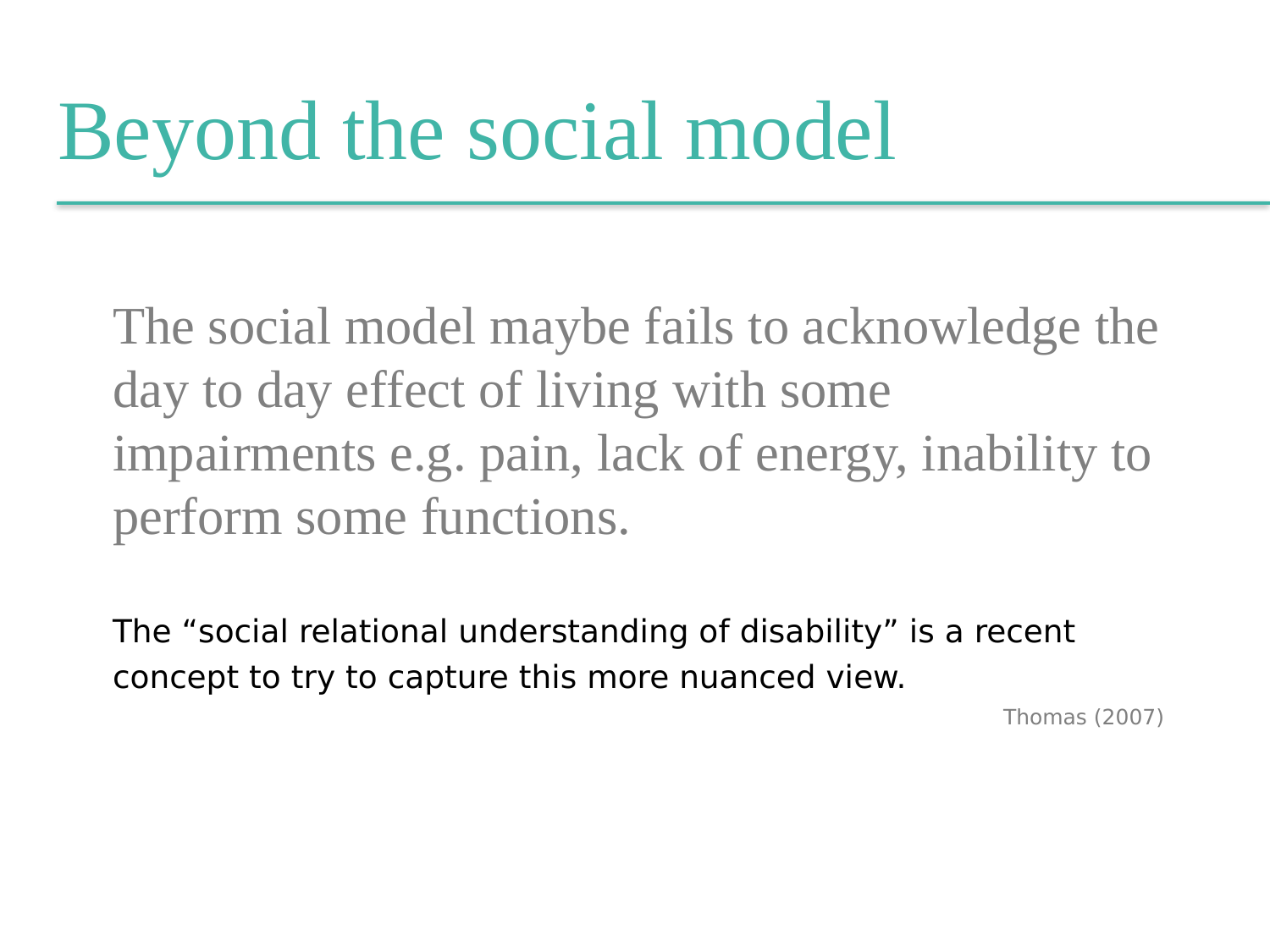

Beyond the social model
The social model maybe fails to acknowledge the day to day effect of living with some impairments e.g. pain, lack of energy, inability to perform some functions.

The “social relational understanding of disability” is a recent concept to try to capture this more nuanced view.
 Thomas (2007)

Impact on child
Feels valued
Feels like a partner in mutual endeavour
Has a better chance of making friends and feeling less isolated, passive and frustrated